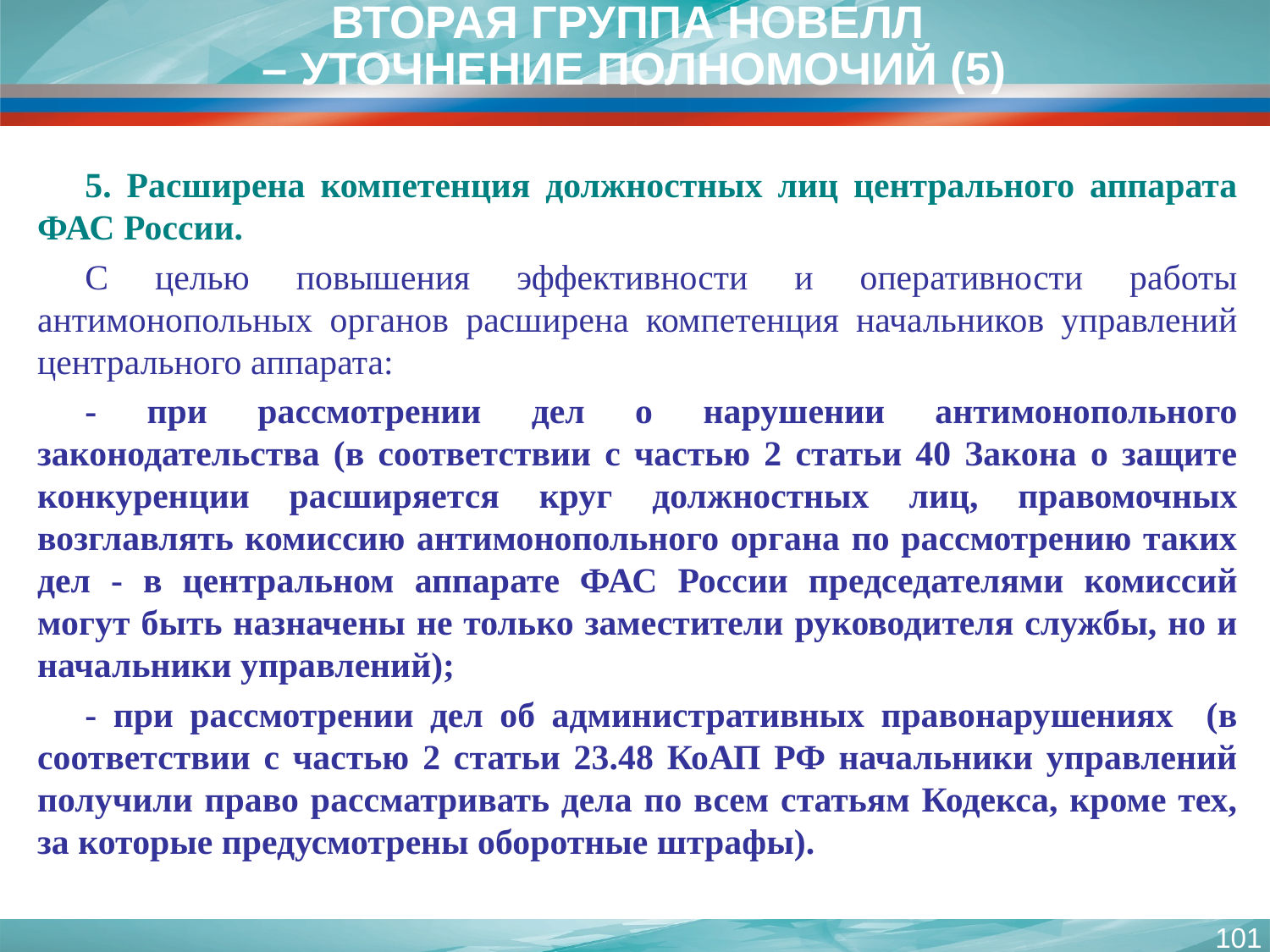

ВТОРАЯ ГРУППА НОВЕЛЛ
– УТОЧНЕНИЕ ПОЛНОМОЧИЙ (5)
5. Расширена компетенция должностных лиц центрального аппарата ФАС России.
С целью повышения эффективности и оперативности работы антимонопольных органов расширена компетенция начальников управлений центрального аппарата:
- при рассмотрении дел о нарушении антимонопольного законодательства (в соответствии с частью 2 статьи 40 Закона о защите конкуренции расширяется круг должностных лиц, правомочных возглавлять комиссию антимонопольного органа по рассмотрению таких дел - в центральном аппарате ФАС России председателями комиссий могут быть назначены не только заместители руководителя службы, но и начальники управлений);
- при рассмотрении дел об административных правонарушениях  (в соответствии с частью 2 статьи 23.48 КоАП РФ начальники управлений получили право рассматривать дела по всем статьям Кодекса, кроме тех, за которые предусмотрены оборотные штрафы).
101